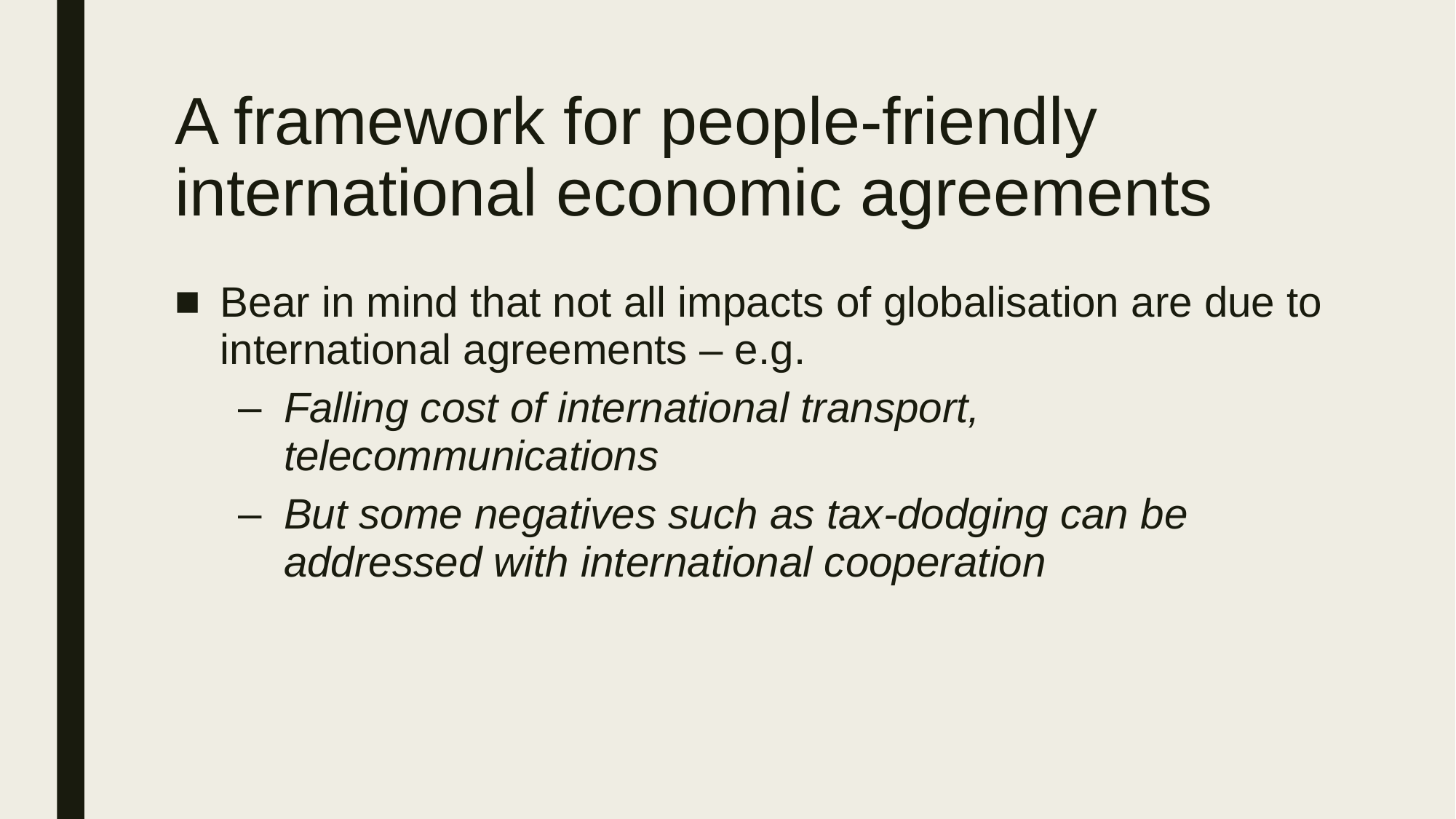

# A framework for people-friendly international economic agreements
Bear in mind that not all impacts of globalisation are due to international agreements – e.g.
Falling cost of international transport, telecommunications
But some negatives such as tax-dodging can be addressed with international cooperation